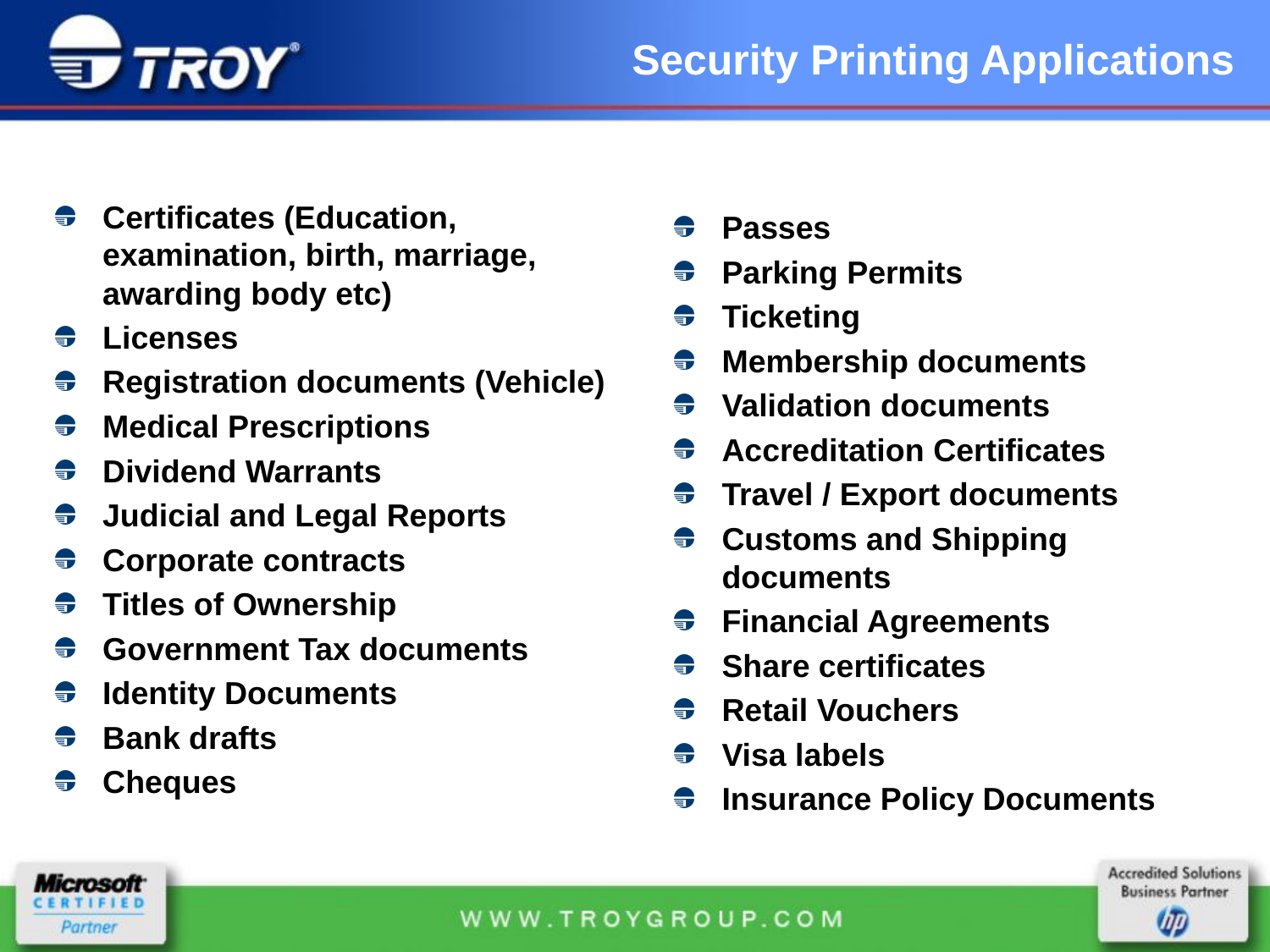

# Security Printing Applications
Certificates (Education, examination, birth, marriage, awarding body etc)
Licenses
Registration documents (Vehicle)
Medical Prescriptions
Dividend Warrants
Judicial and Legal Reports
Corporate contracts
Titles of Ownership
Government Tax documents
Identity Documents
Bank drafts
Cheques
Passes
Parking Permits
Ticketing
Membership documents
Validation documents
Accreditation Certificates
Travel / Export documents
Customs and Shipping documents
Financial Agreements
Share certificates
Retail Vouchers
Visa labels
Insurance Policy Documents